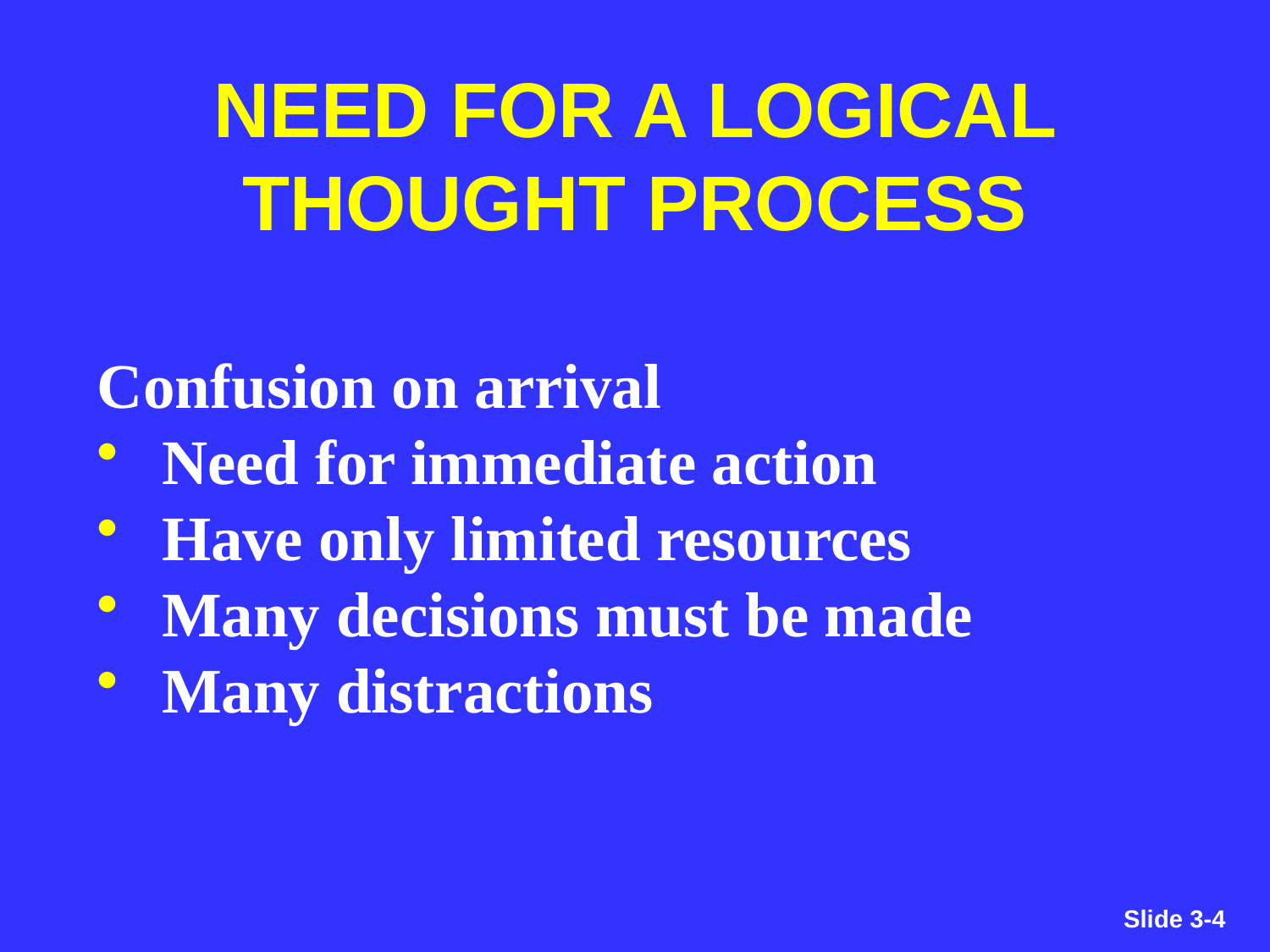

NEED FOR A LOGICAL THOUGHT PROCESS
Confusion on arrival
Need for immediate action
Have only limited resources
Many decisions must be made
Many distractions
Slide 3-4